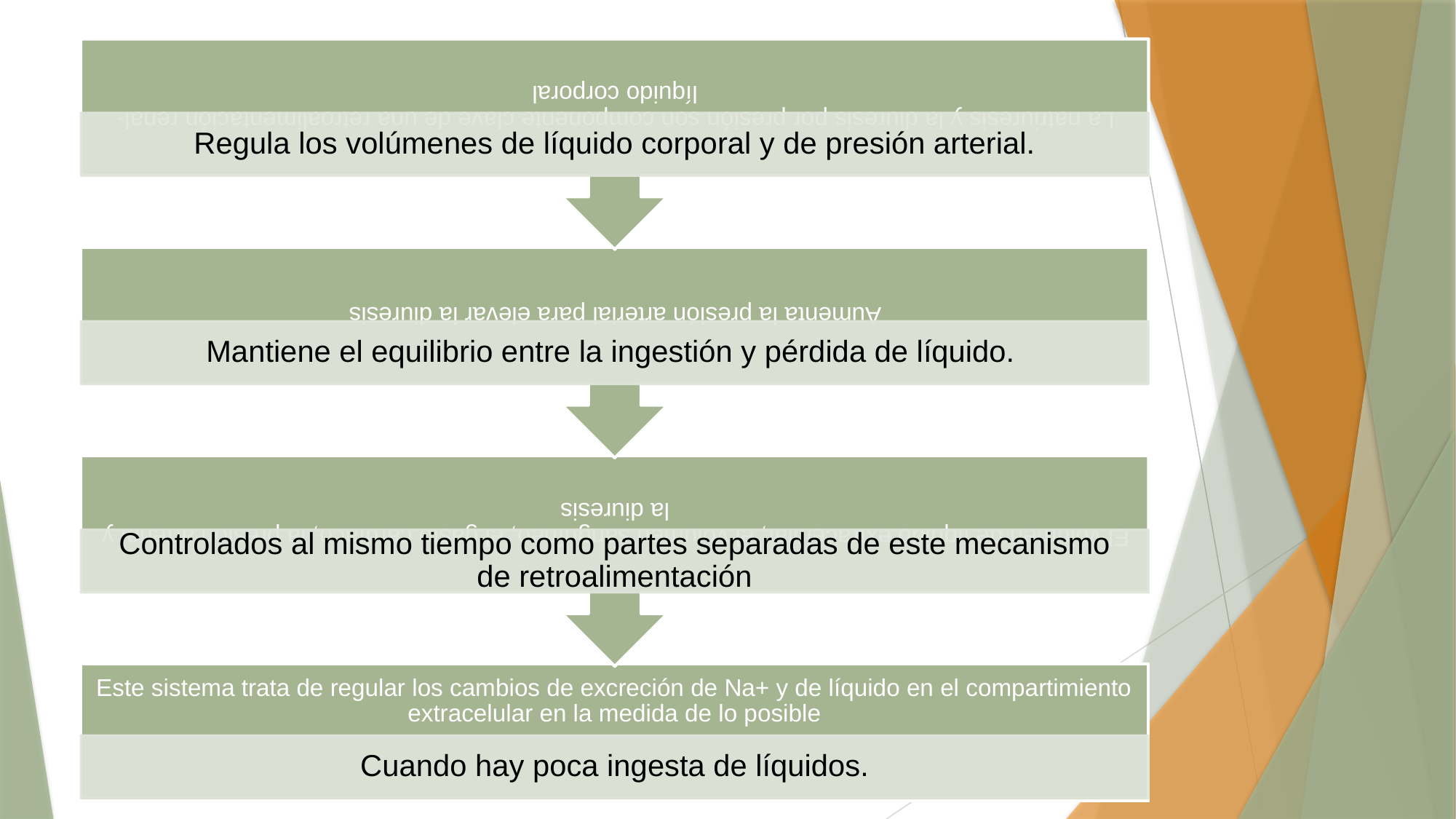

Este sistema trata de regular los cambios de excreción de Na+ y de líquido en el compartimiento extracelular en la medida de lo posible
Cuando hay poca ingesta de líquidos.
El volumen de líquido extracelular, el volumen sanguíneo, el gasto cardíaco, la presión arterial y la diuresis
Controlados al mismo tiempo como partes separadas de este mecanismo de retroalimentación
Aumenta la presión arterial para elevar la diuresis
Mantiene el equilibrio entre la ingestión y pérdida de líquido.
La natriuresis y la diuresis por presión son componente clave de una retroalimentación renal-líquido corporal
Regula los volúmenes de líquido corporal y de presión arterial.
Universidad de San Carlos de Guatemala, Fisiología Humana, Dr. Johnnathan Molina